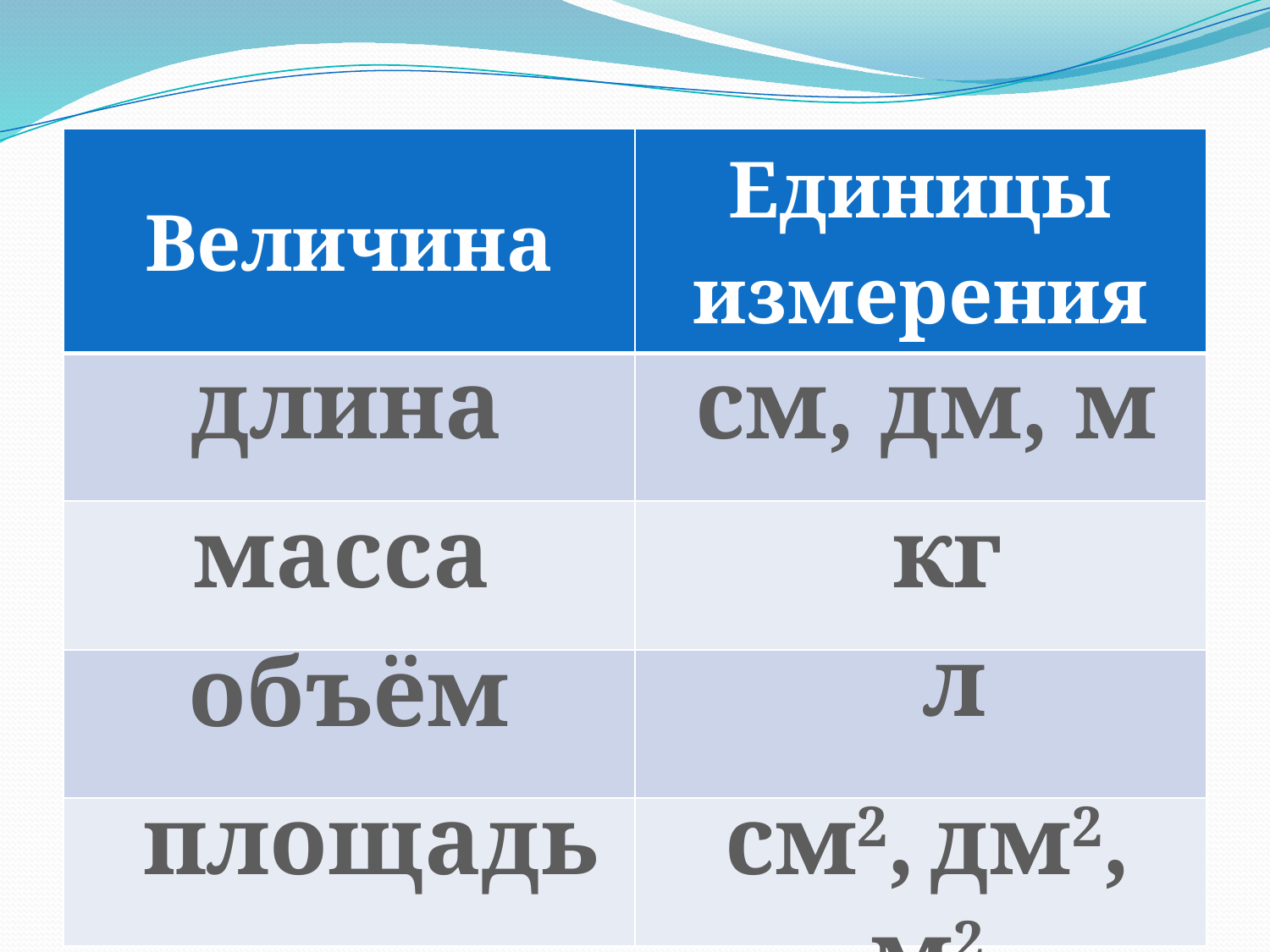

| Величина | Единицы измерения |
| --- | --- |
|  |  |
|  |  |
|  |  |
|  |  |
длина
см, дм, м
масса
кг
л
объём
площадь
см2, дм2, м2